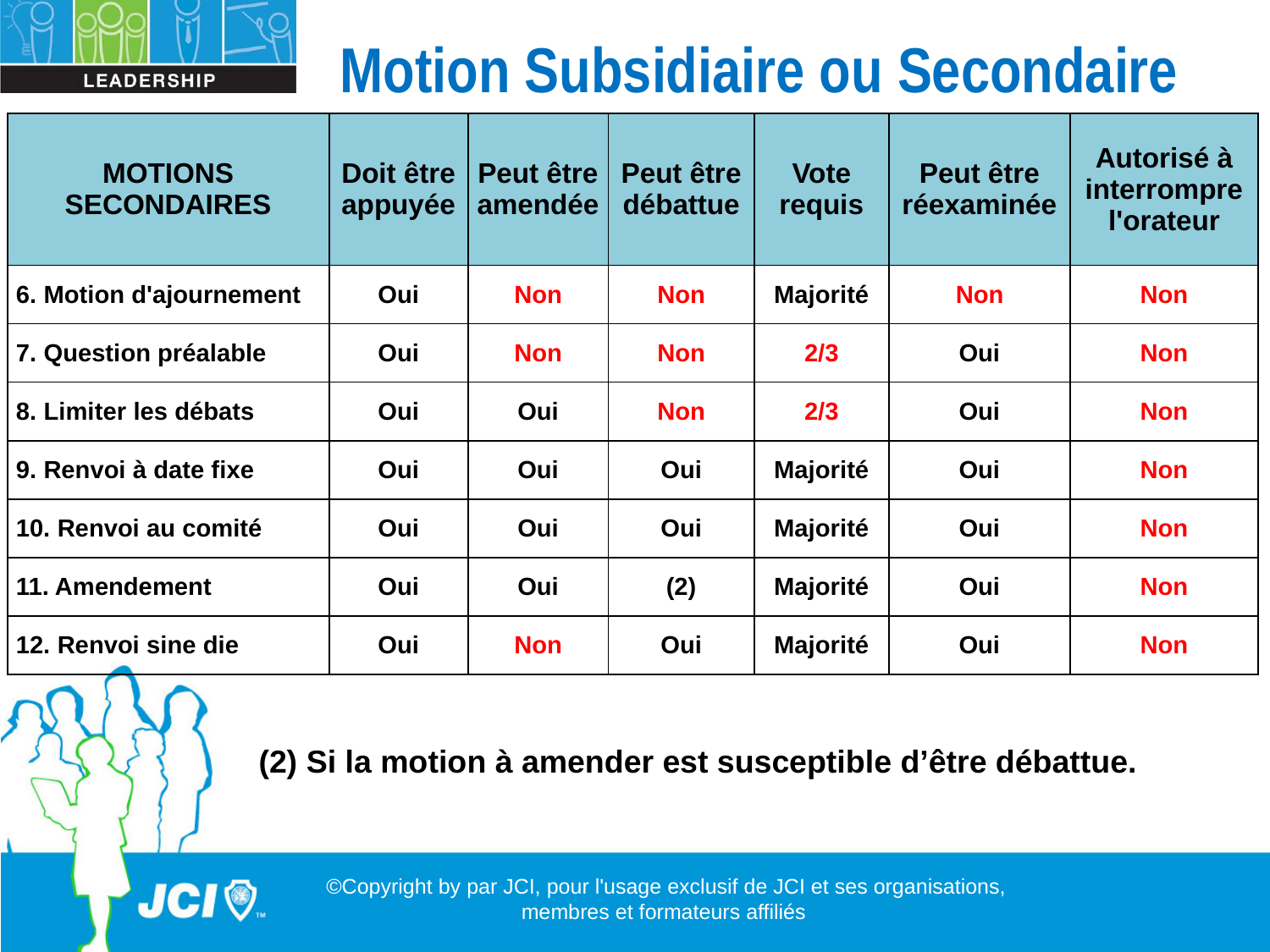

# Motion Subsidiaire ou Secondaire
| MOTIONS SECONDAIRES | Doit être appuyée | Peut être amendée | Peut être débattue | Vote requis | Peut être réexaminée | Autorisé à interrompre l'orateur |
| --- | --- | --- | --- | --- | --- | --- |
| 6. Motion d'ajournement | Oui | Non | Non | Majorité | Non | Non |
| 7. Question préalable | Oui | Non | Non | 2/3 | Oui | Non |
| 8. Limiter les débats | Oui | Oui | Non | 2/3 | Oui | Non |
| 9. Renvoi à date fixe | Oui | Oui | Oui | Majorité | Oui | Non |
| 10. Renvoi au comité | Oui | Oui | Oui | Majorité | Oui | Non |
| 11. Amendement | Oui | Oui | (2) | Majorité | Oui | Non |
| 12. Renvoi sine die | Oui | Non | Oui | Majorité | Oui | Non |
(2) Si la motion à amender est susceptible d’être débattue.
©Copyright by par JCI, pour l'usage exclusif de JCI et ses organisations, membres et formateurs affiliés